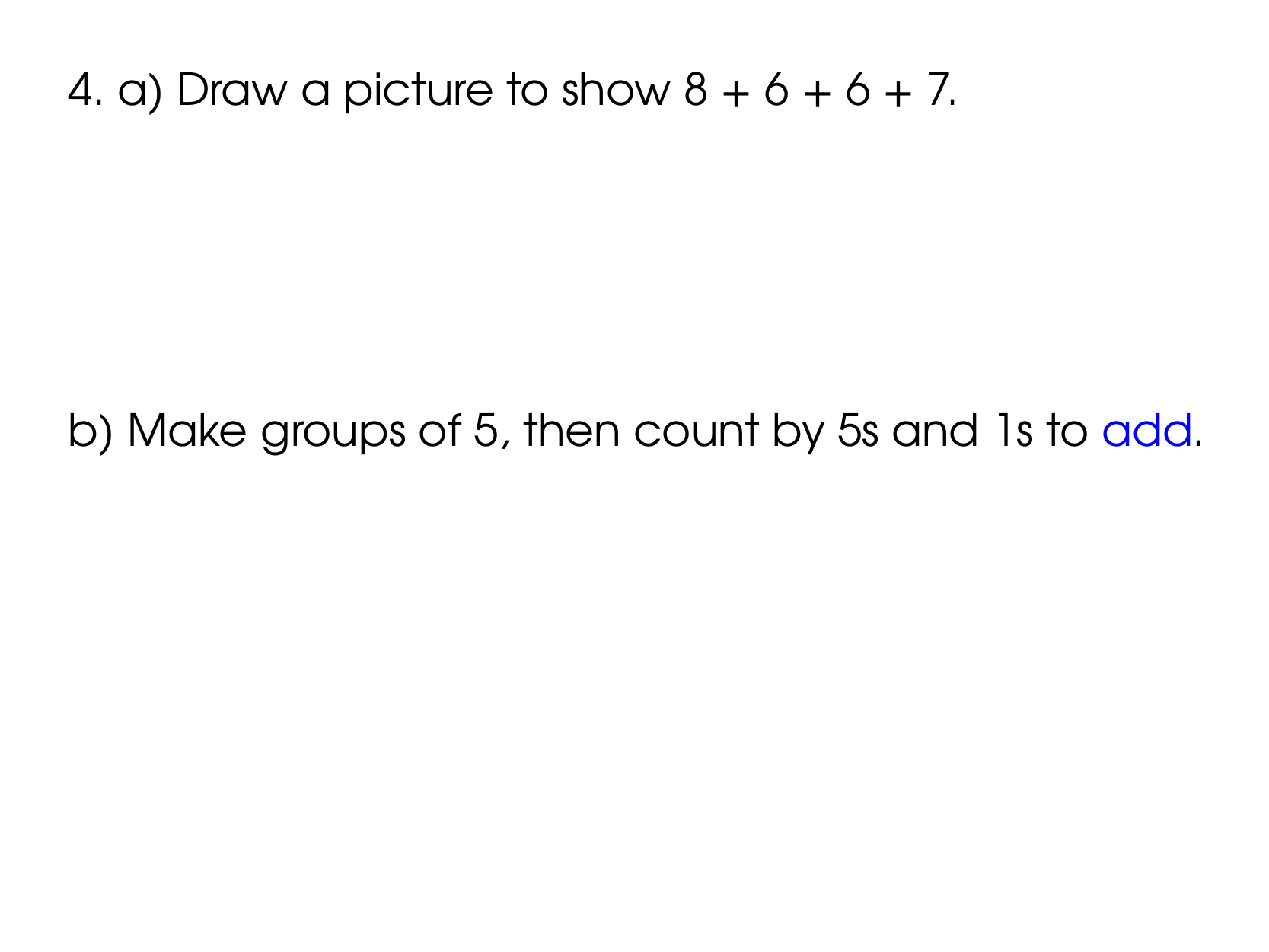

4. a) Draw a picture to show 8 + 6 + 6 + 7.
b) Make groups of 5, then count by 5s and 1s to add.